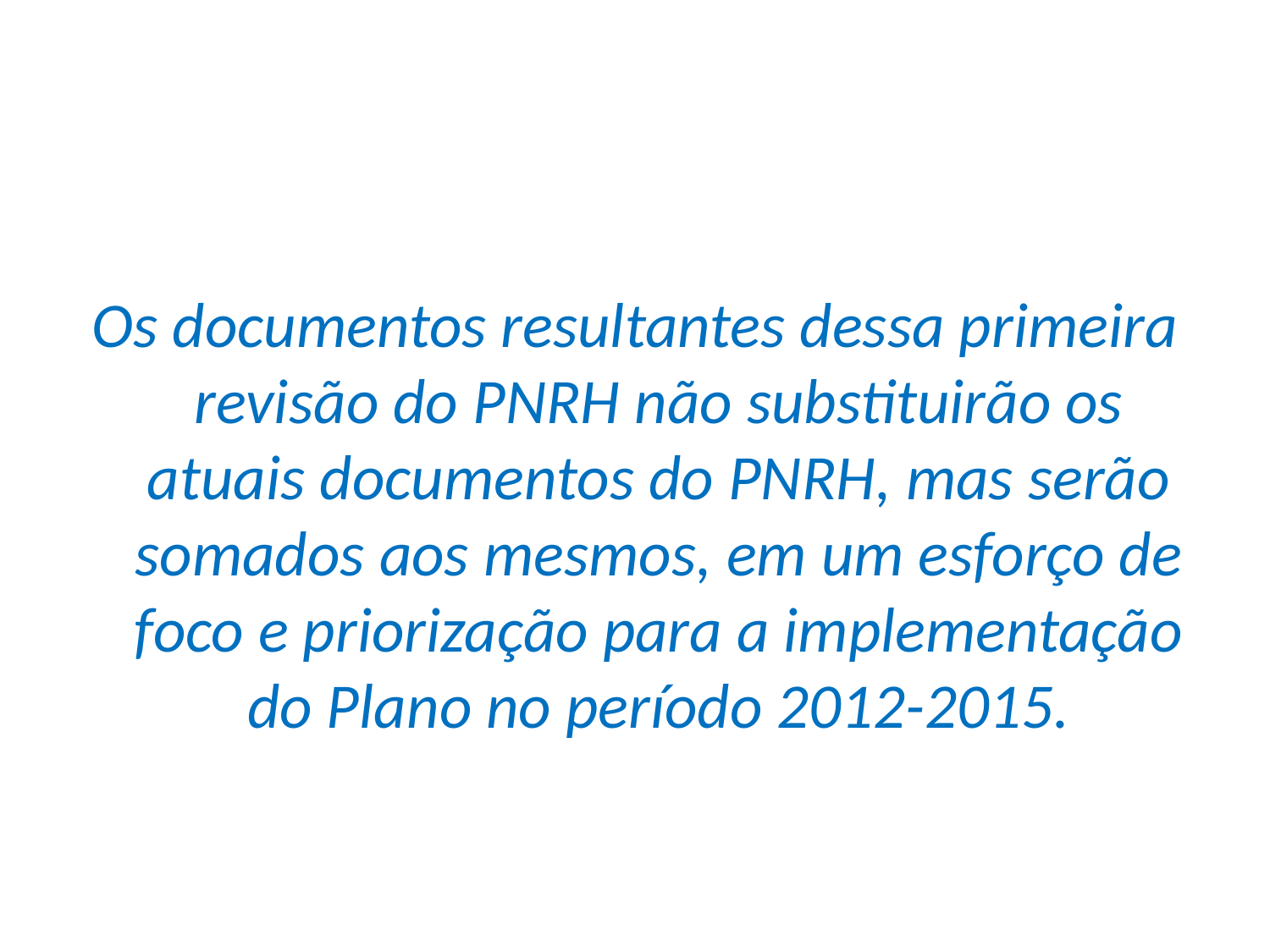

Os documentos resultantes dessa primeira revisão do PNRH não substituirão os atuais documentos do PNRH, mas serão somados aos mesmos, em um esforço de foco e priorização para a implementação do Plano no período 2012-2015.